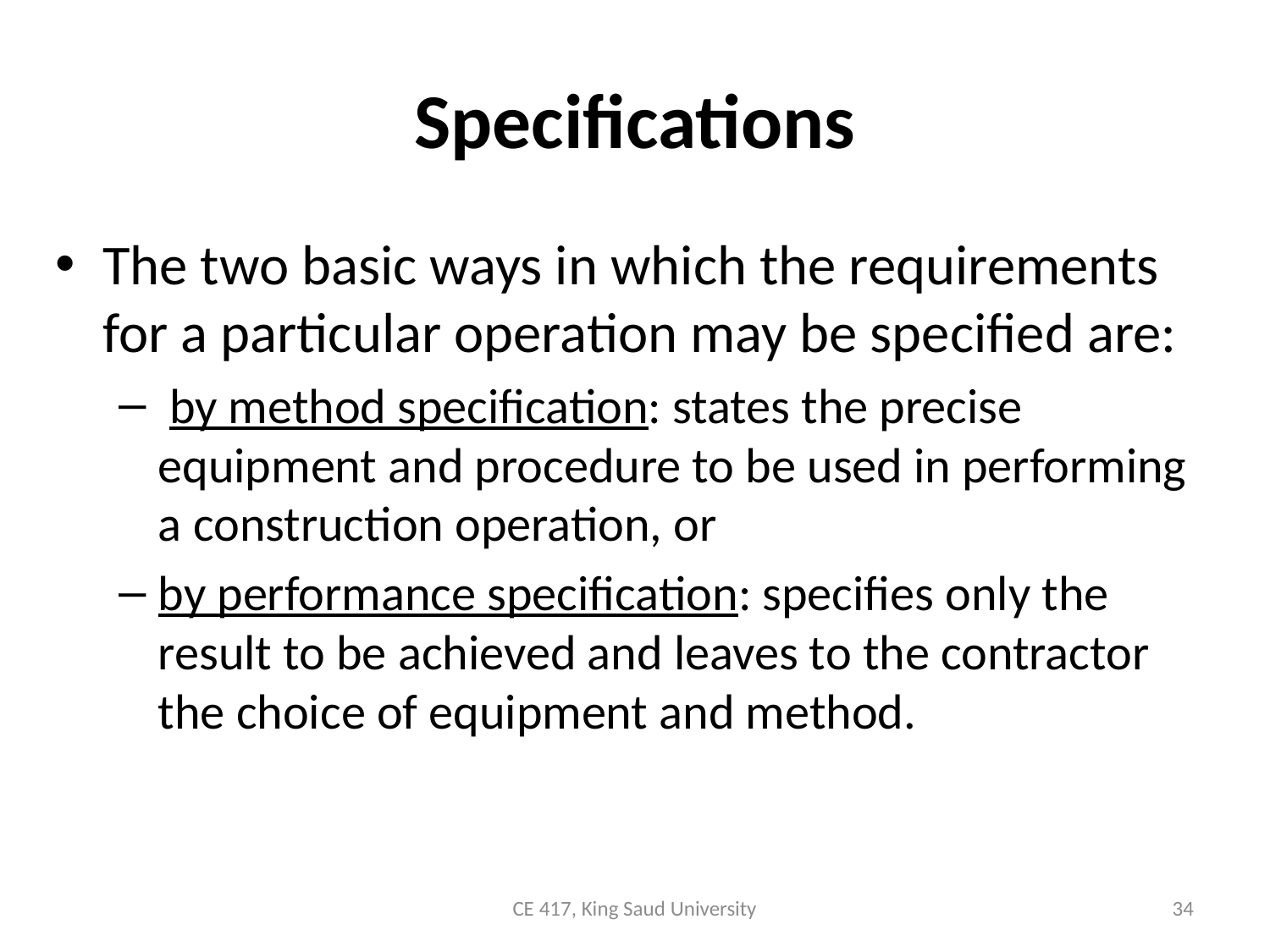

# Specifications
The two basic ways in which the requirements for a particular operation may be specified are:
 by method specification: states the precise equipment and procedure to be used in performing a construction operation, or
by performance specification: specifies only the result to be achieved and leaves to the contractor the choice of equipment and method.
CE 417, King Saud University
34